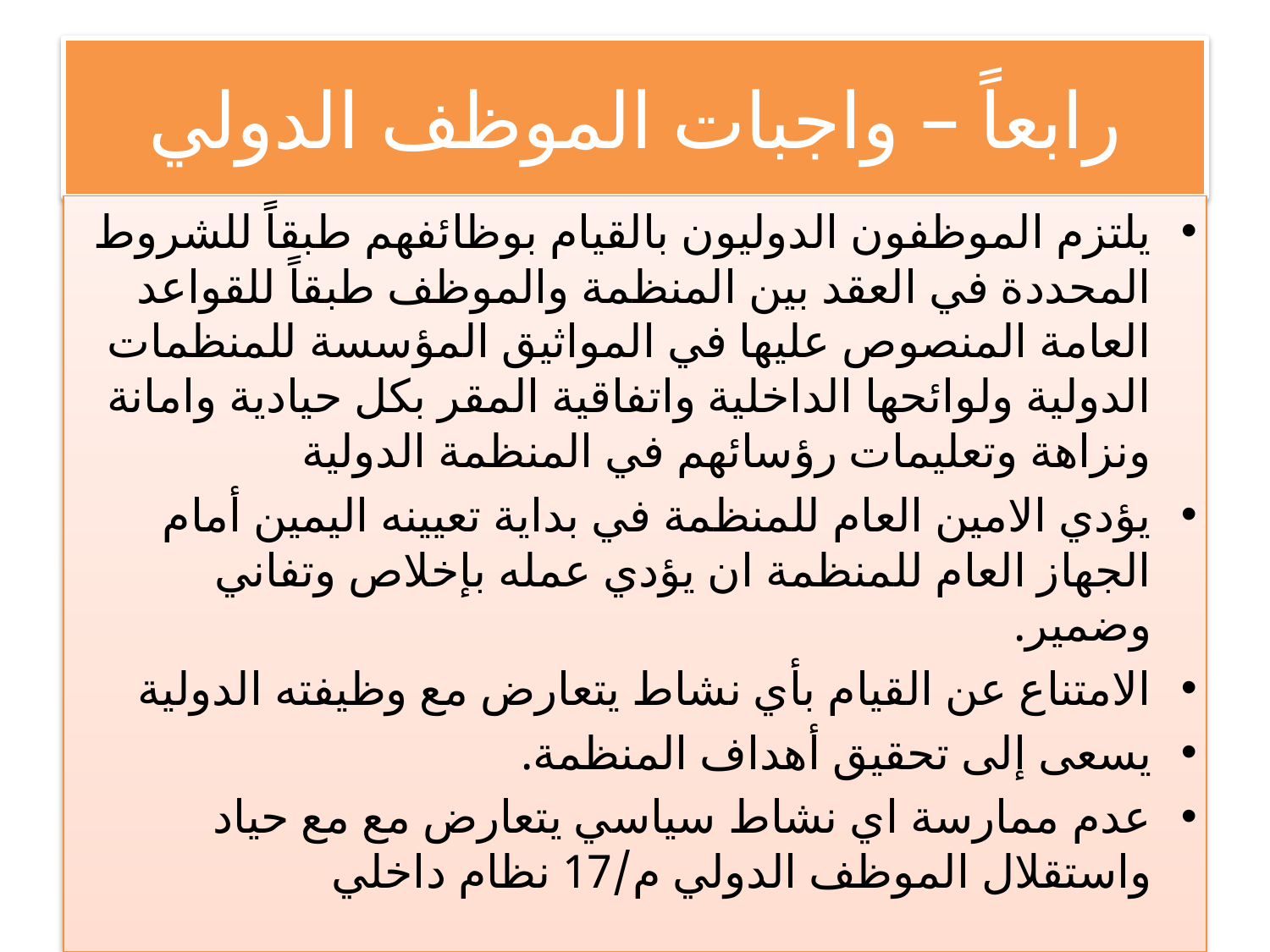

# رابعاً – واجبات الموظف الدولي
يلتزم الموظفون الدوليون بالقيام بوظائفهم طبقاً للشروط المحددة في العقد بين المنظمة والموظف طبقاً للقواعد العامة المنصوص عليها في المواثيق المؤسسة للمنظمات الدولية ولوائحها الداخلية واتفاقية المقر بكل حيادية وامانة ونزاهة وتعليمات رؤسائهم في المنظمة الدولية
يؤدي الامين العام للمنظمة في بداية تعيينه اليمين أمام الجهاز العام للمنظمة ان يؤدي عمله بإخلاص وتفاني وضمير.
الامتناع عن القيام بأي نشاط يتعارض مع وظيفته الدولية
يسعى إلى تحقيق أهداف المنظمة.
عدم ممارسة اي نشاط سياسي يتعارض مع مع حياد واستقلال الموظف الدولي م/17 نظام داخلي